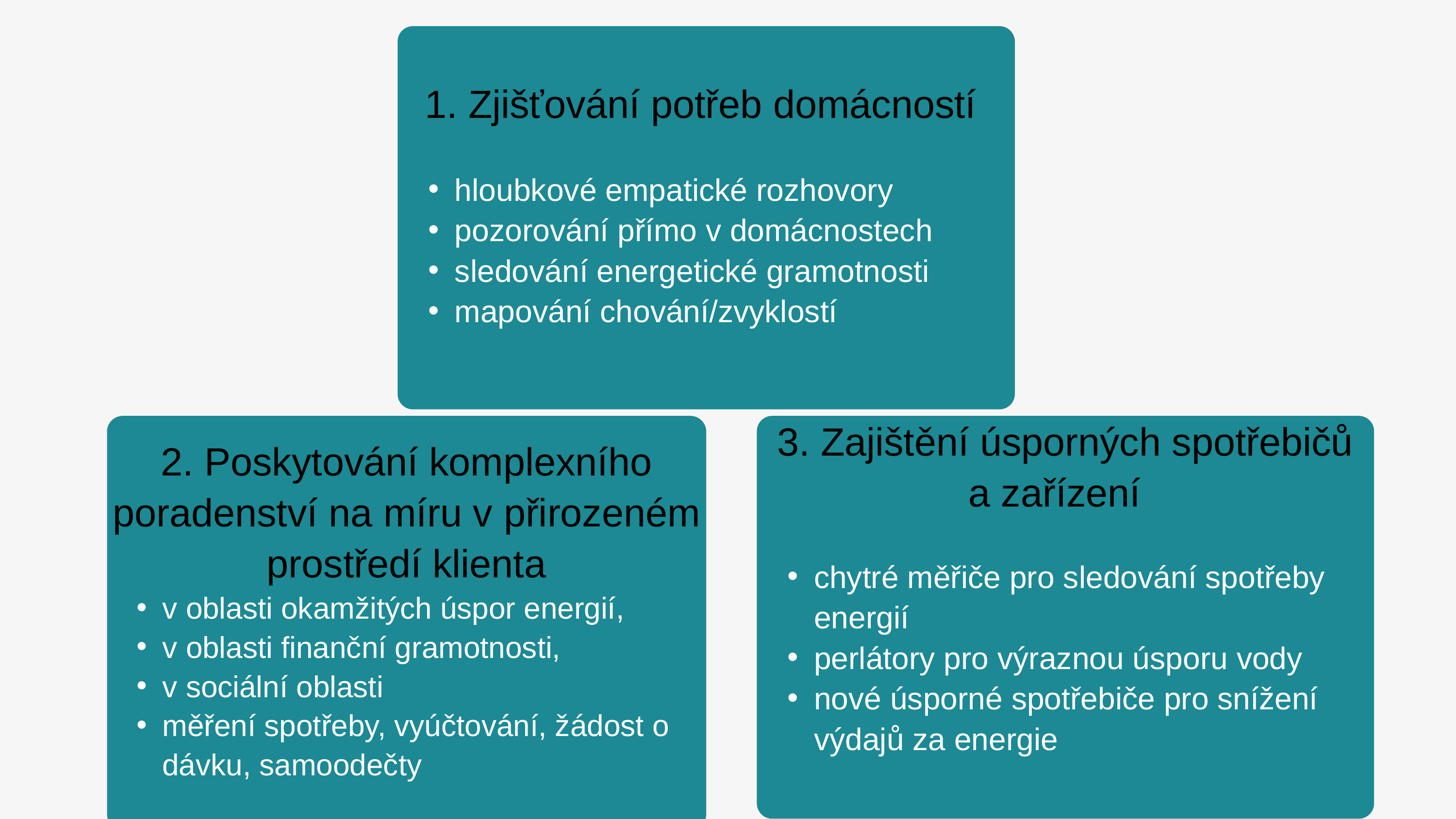

1. Zjišťování potřeb domácností

hloubkové empatické rozhovory
pozorování přímo v domácnostech
sledování energetické gramotnosti
mapování chování/zvyklostí

2. Poskytování komplexního poradenství na míru v přirozeném prostředí klienta
v oblasti okamžitých úspor energií,
v oblasti finanční gramotnosti,
v sociální oblasti
měření spotřeby, vyúčtování, žádost o dávku, samoodečty

3. Zajištění úsporných spotřebičů a zařízení

chytré měřiče pro sledování spotřeby energií
perlátory pro výraznou úsporu vody
nové úsporné spotřebiče pro snížení výdajů za energie